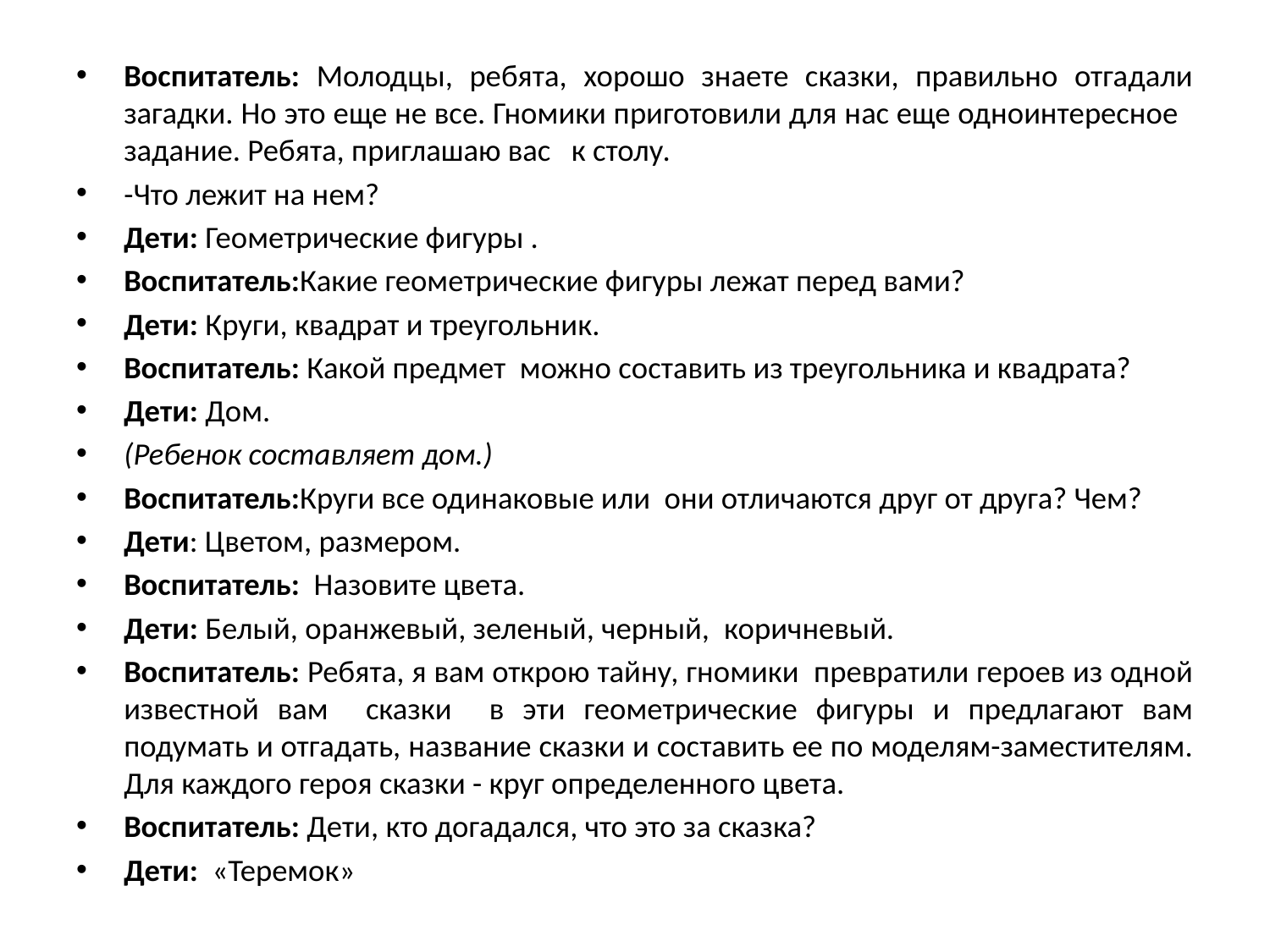

Воспитатель: Молодцы, ребята, хорошо знаете сказки, правильно отгадали загадки. Но это еще не все. Гномики приготовили для нас еще одноинтересное   задание. Ребята, приглашаю вас   к столу.
-Что лежит на нем?
Дети: Геометрические фигуры .
Воспитатель:Какие геометрические фигуры лежат перед вами?
Дети: Круги, квадрат и треугольник.
Воспитатель: Какой предмет  можно составить из треугольника и квадрата?
Дети: Дом.
(Ребенок составляет дом.)
Воспитатель:Круги все одинаковые или  они отличаются друг от друга? Чем?
Дети: Цветом, размером.
Воспитатель:  Назовите цвета.
Дети: Белый, оранжевый, зеленый, черный,  коричневый.
Воспитатель: Ребята, я вам открою тайну, гномики  превратили героев из одной известной вам  сказки  в эти геометрические фигуры и предлагают вам подумать и отгадать, название сказки и составить ее по моделям-заместителям. Для каждого героя сказки - круг определенного цвета.
Воспитатель: Дети, кто догадался, что это за сказка?
Дети:  «Теремок»